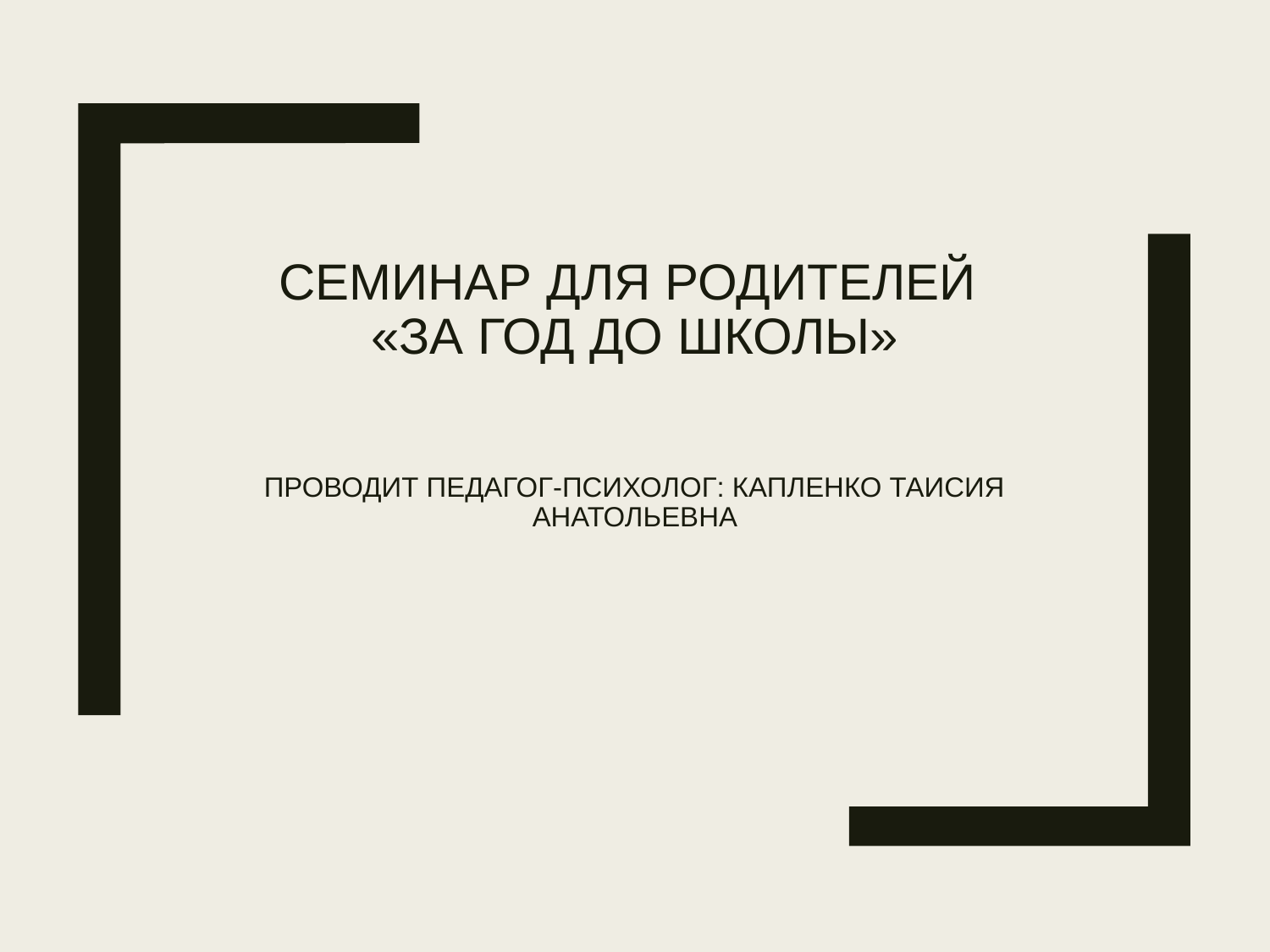

# Семинар для родителей «За год до школы» Проводит педагог-психолог: Капленко Таисия Анатольевна